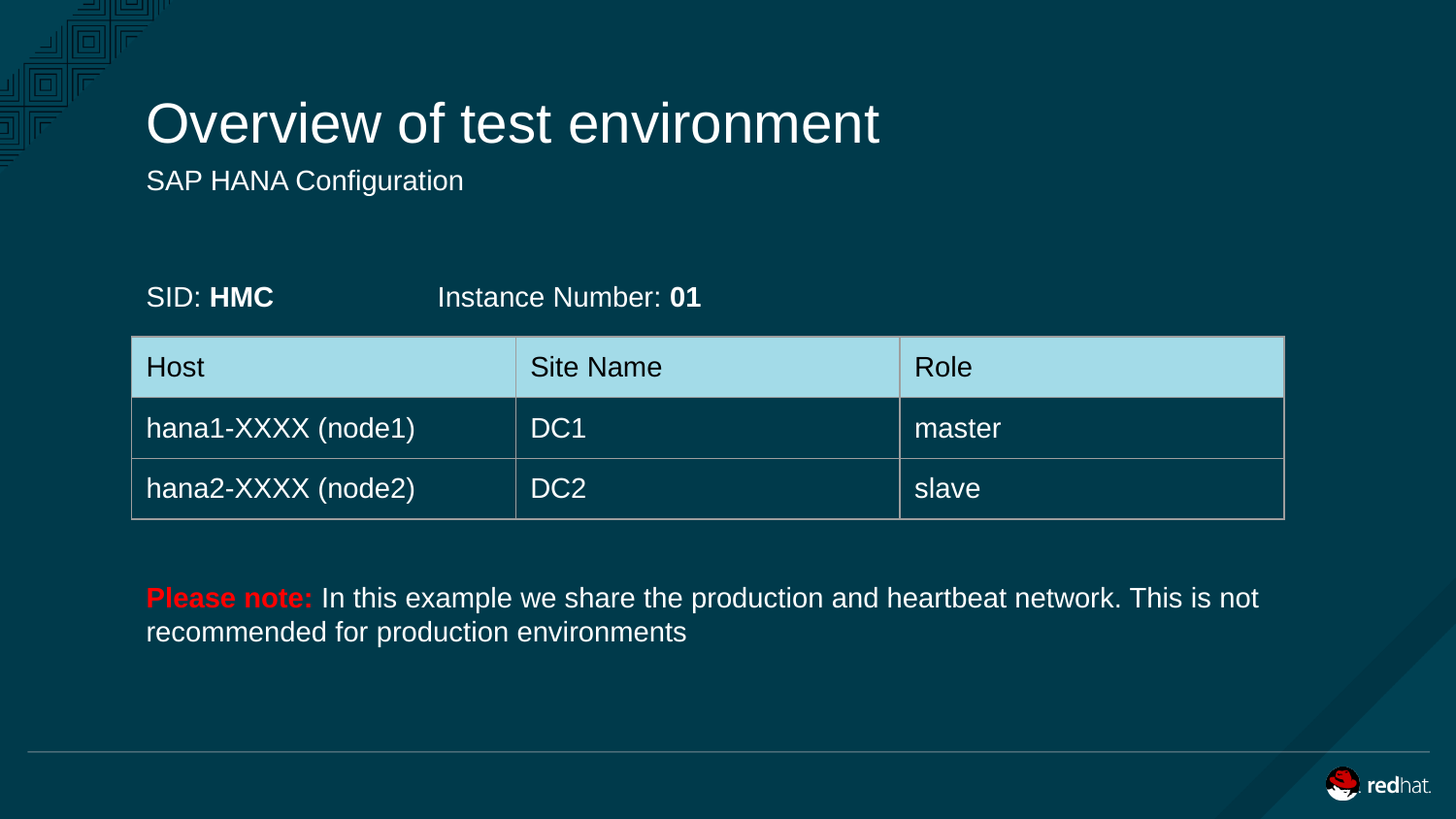

# Overview of test environment
SAP HANA Configuration
SID: HMC 		Instance Number: 01

| Host | Site Name | Role |
| --- | --- | --- |
| hana1-XXXX (node1) | DC1 | master |
| hana2-XXXX (node2) | DC2 | slave |
Please note: In this example we share the production and heartbeat network. This is not recommended for production environments